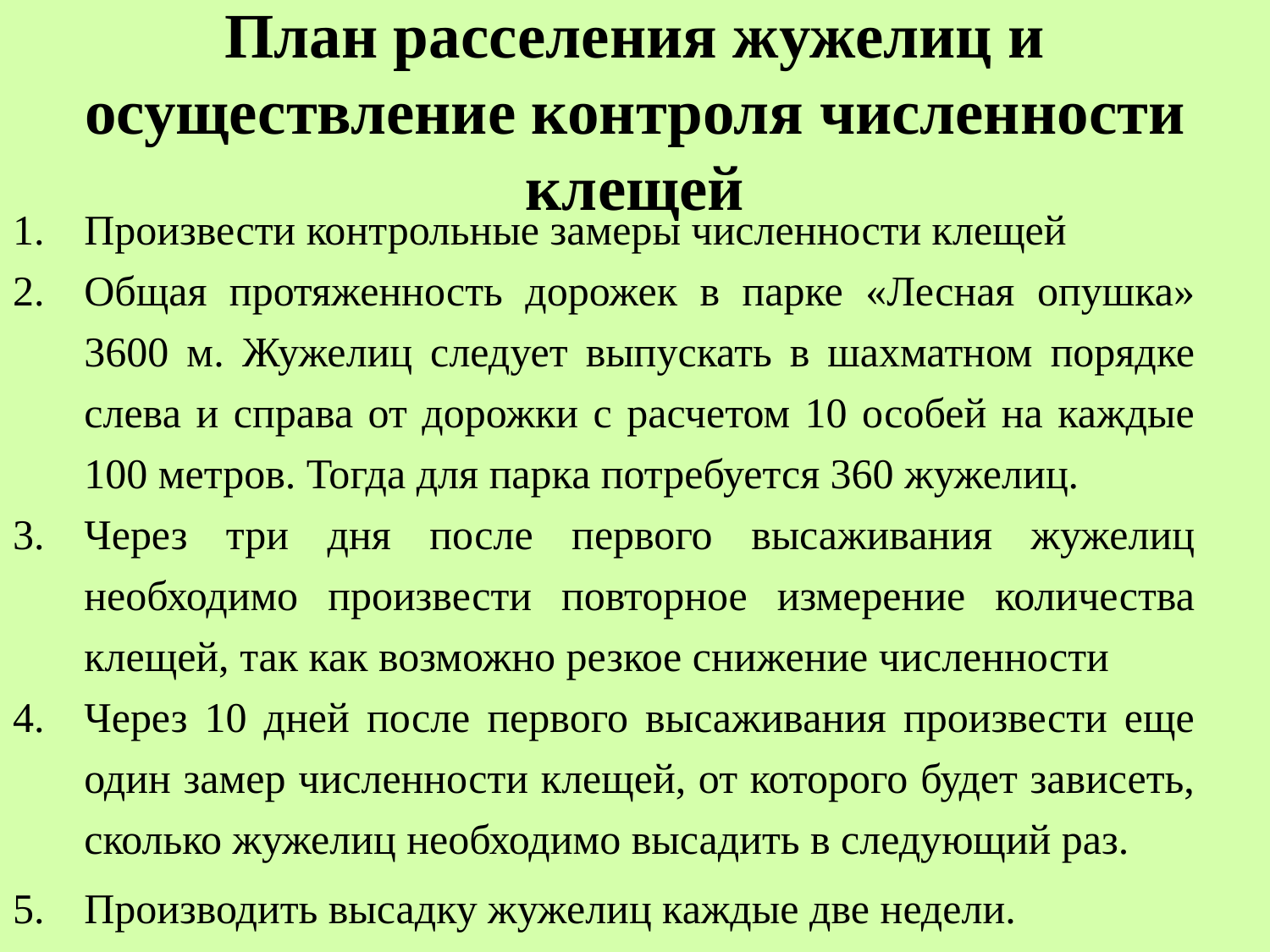

# План расселения жужелиц и осуществление контроля численности клещей
Произвести контрольные замеры численности клещей
Общая протяженность дорожек в парке «Лесная опушка» 3600 м. Жужелиц следует выпускать в шахматном порядке слева и справа от дорожки с расчетом 10 особей на каждые 100 метров. Тогда для парка потребуется 360 жужелиц.
Через три дня после первого высаживания жужелиц необходимо произвести повторное измерение количества клещей, так как возможно резкое снижение численности
Через 10 дней после первого высаживания произвести еще один замер численности клещей, от которого будет зависеть, сколько жужелиц необходимо высадить в следующий раз.
Производить высадку жужелиц каждые две недели.